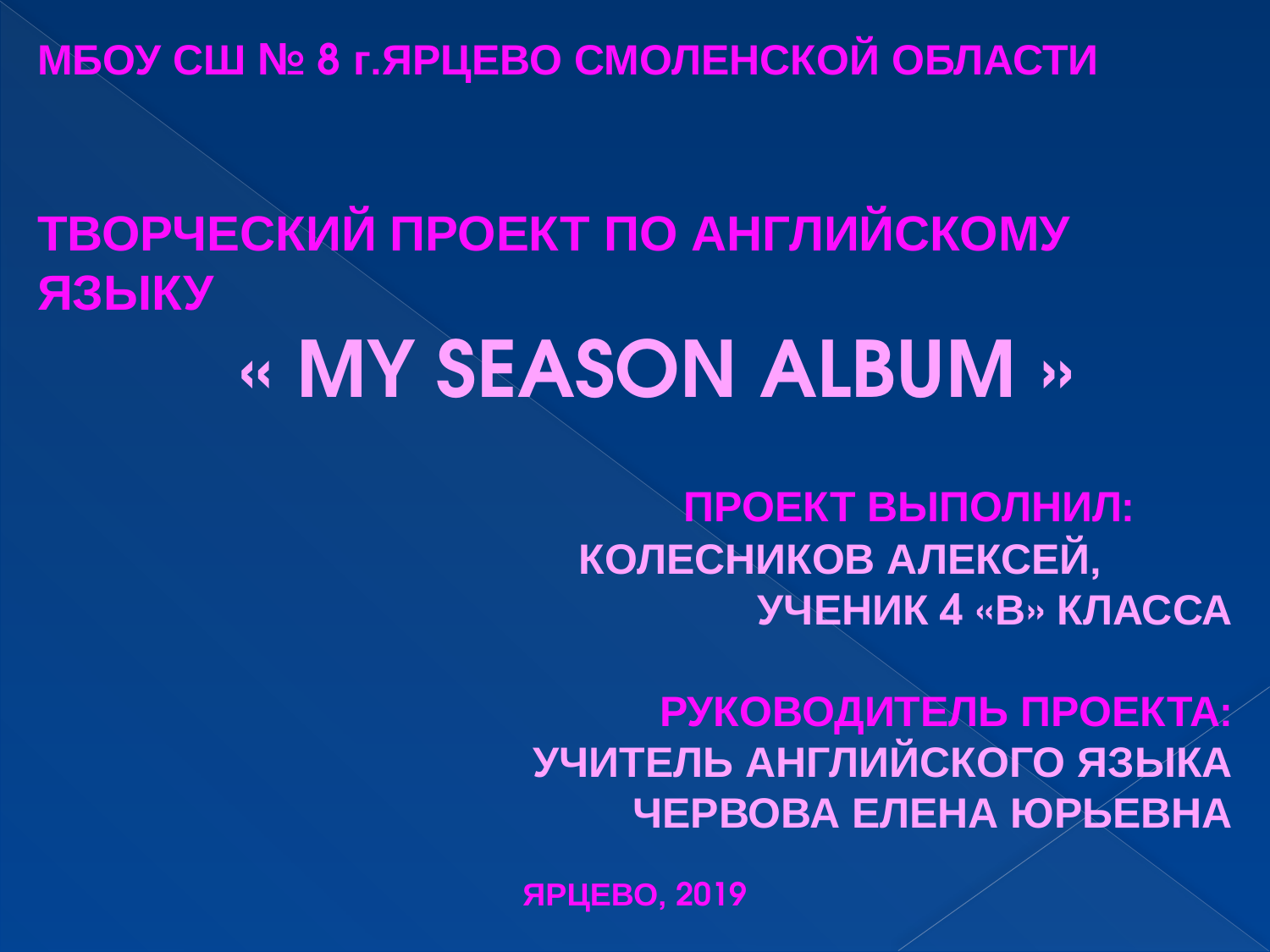

МБОУ СШ № 8 г.ЯРЦЕВО СМОЛЕНСКОЙ ОБЛАСТИ

ТВОРЧЕСКИЙ ПРОЕКТ ПО АНГЛИЙСКОМУ ЯЗЫКУ
  « MY SEASON ALBUM »

                                               ПРОЕКТ ВЫПОЛНИЛ:
                                           КОЛЕСНИКОВ АЛЕКСЕЙ,            УЧЕНИК 4 «В» КЛАССА

РУКОВОДИТЕЛЬ ПРОЕКТА:
УЧИТЕЛЬ АНГЛИЙСКОГО ЯЗЫКА
ЧЕРВОВА ЕЛЕНА ЮРЬЕВНА

ЯРЦЕВО, 2019